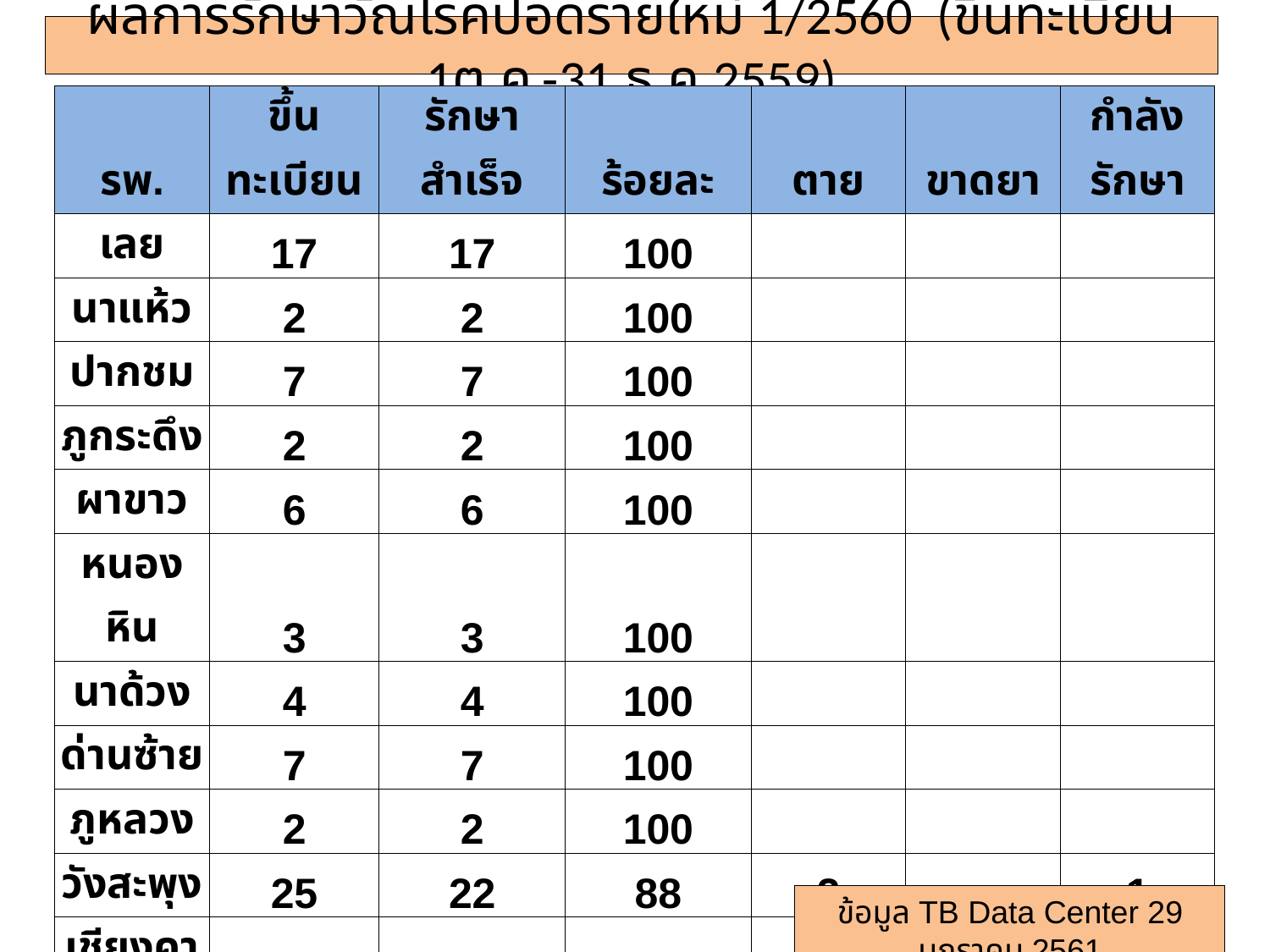

# ผลการรักษาวัณโรคปอดรายใหม่ 1/2560  (ขึ้นทะเบียน 1ต.ค.-31 ธ.ค.2559)
| รพ. | ขึ้นทะเบียน | รักษาสำเร็จ | ร้อยละ | ตาย | ขาดยา | กำลังรักษา |
| --- | --- | --- | --- | --- | --- | --- |
| เลย | 17 | 17 | 100 |  |  |  |
| นาแห้ว | 2 | 2 | 100 |  |  |  |
| ปากชม | 7 | 7 | 100 |  |  |  |
| ภูกระดึง | 2 | 2 | 100 |  |  |  |
| ผาขาว | 6 | 6 | 100 |  |  |  |
| หนองหิน | 3 | 3 | 100 |  |  |  |
| นาด้วง | 4 | 4 | 100 |  |  |  |
| ด่านซ้าย | 7 | 7 | 100 |  |  |  |
| ภูหลวง | 2 | 2 | 100 |  |  |  |
| วังสะพุง | 25 | 22 | 88 | 2 |  | 1 |
| เชียงคาน | 10 | 7 | 70 |  |  | 3 |
| ท่าลี่ | 2 | 1 | 50 |  |  | 1 |
| เอราวัณ | 5 | 1 | 20 | 1 | 1 | 2 |
| รวม | 92 | 81 | 88.04 (86%) | 3 | 1 | 7 |
ข้อมูล TB Data Center 29 มกราคม 2561